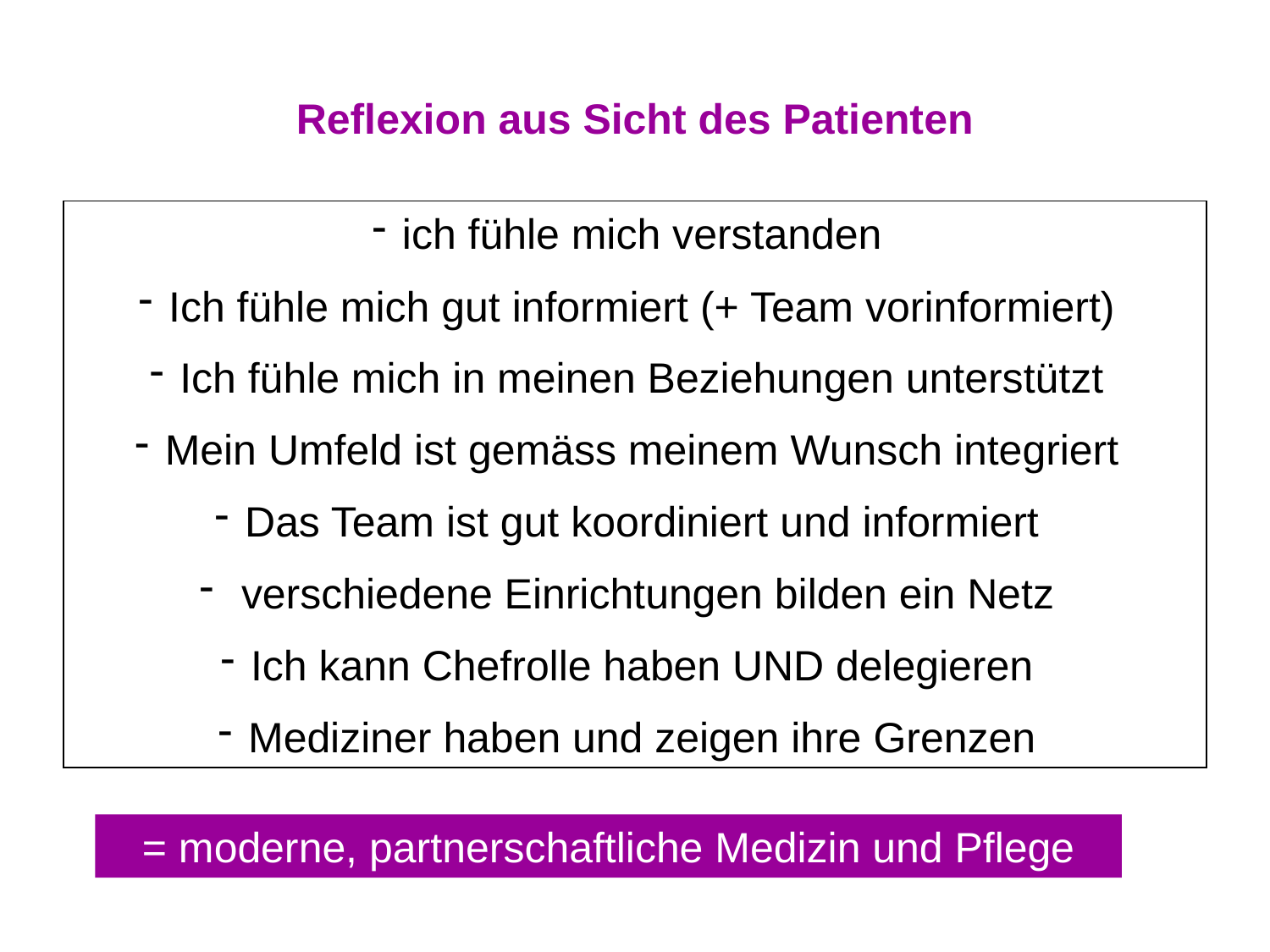

# Reflexion aus Sicht des Patienten
ich fühle mich verstanden
Ich fühle mich gut informiert (+ Team vorinformiert)
Ich fühle mich in meinen Beziehungen unterstützt
Mein Umfeld ist gemäss meinem Wunsch integriert
Das Team ist gut koordiniert und informiert
 verschiedene Einrichtungen bilden ein Netz
Ich kann Chefrolle haben UND delegieren
Mediziner haben und zeigen ihre Grenzen
= moderne, partnerschaftliche Medizin und Pflege